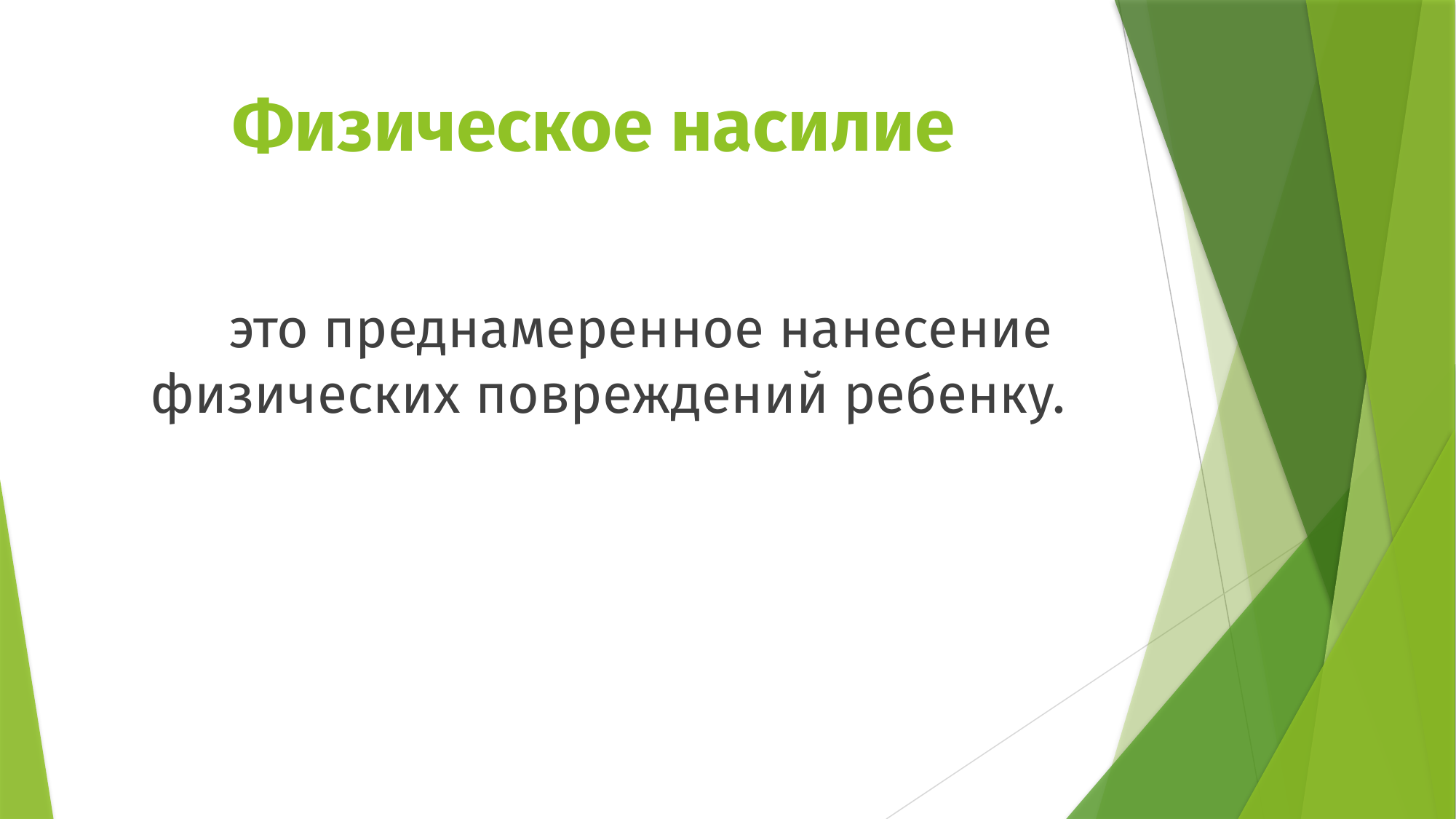

# Физическое насилие
      это преднамеренное нанесение физических повреждений ребенку.